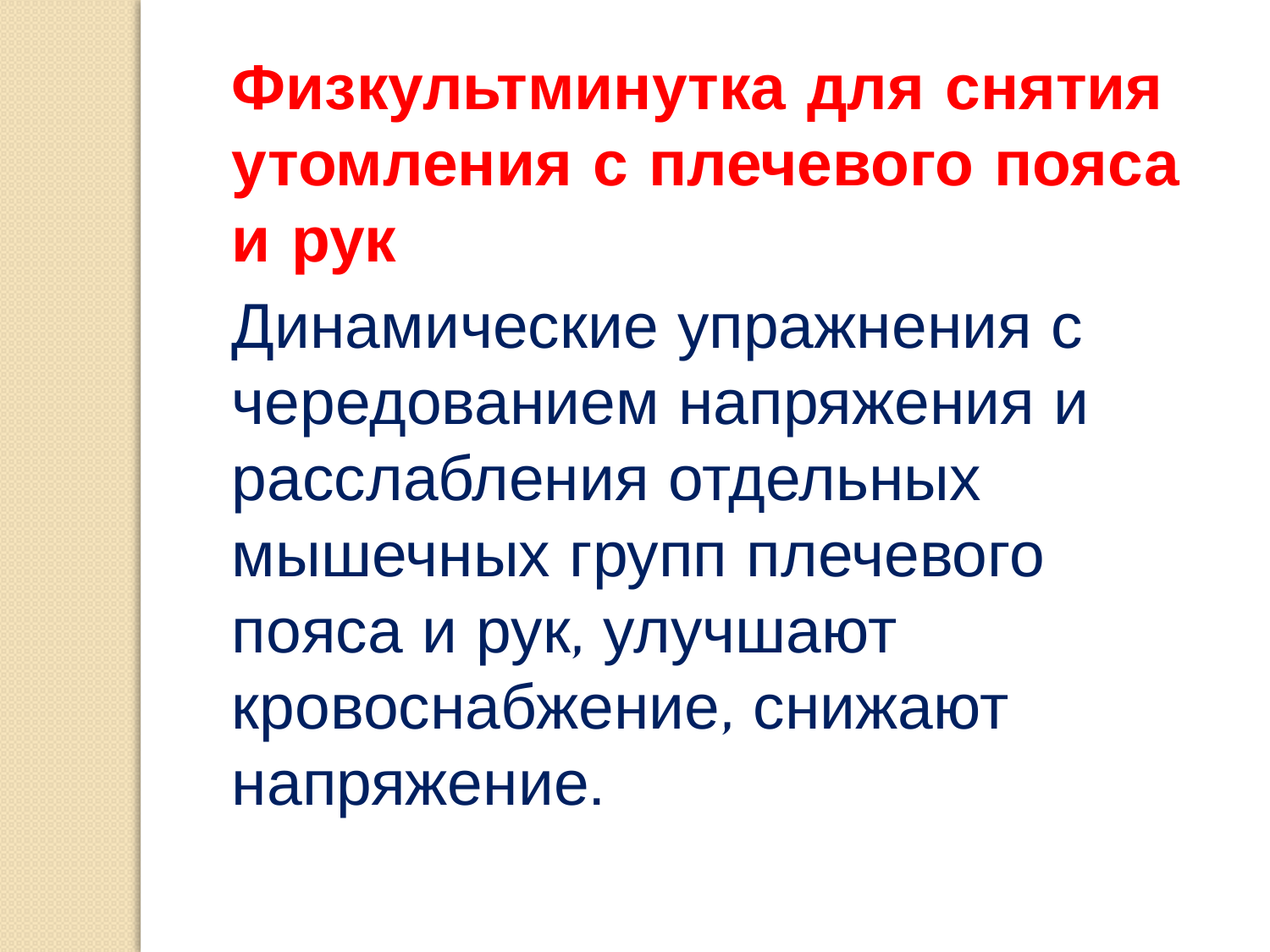

Физкультминутка для снятия утомления с плечевого пояса и рук
	Динамические упражнения с чередованием напряжения и расслабления отдельных мышечных групп плечевого пояса и рук, улучшают кровоснабжение, снижают напряжение.